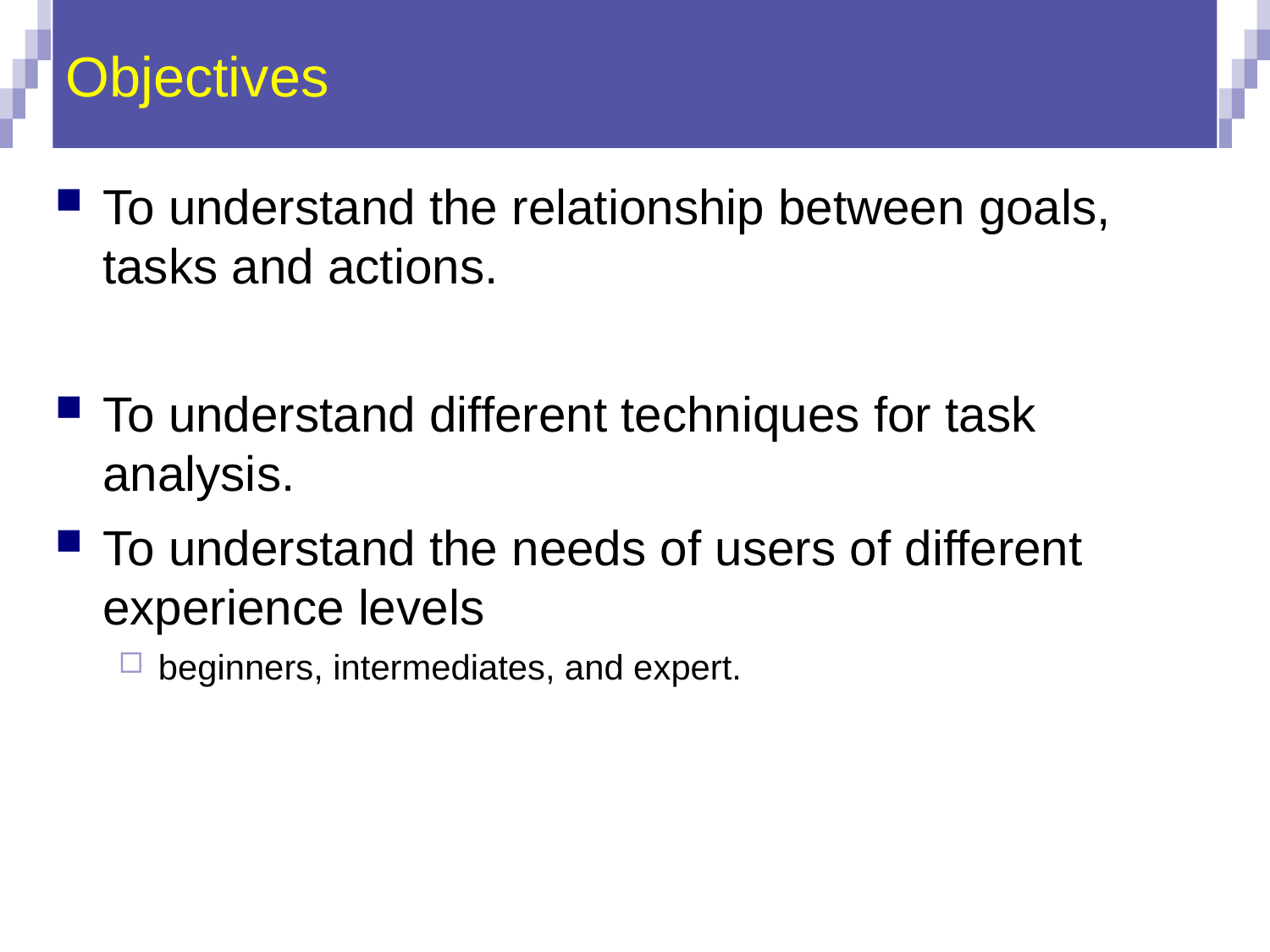

# Objectives
To understand the relationship between goals, tasks and actions.

To understand different techniques for task analysis.
To understand the needs of users of different experience levels
beginners, intermediates, and expert.